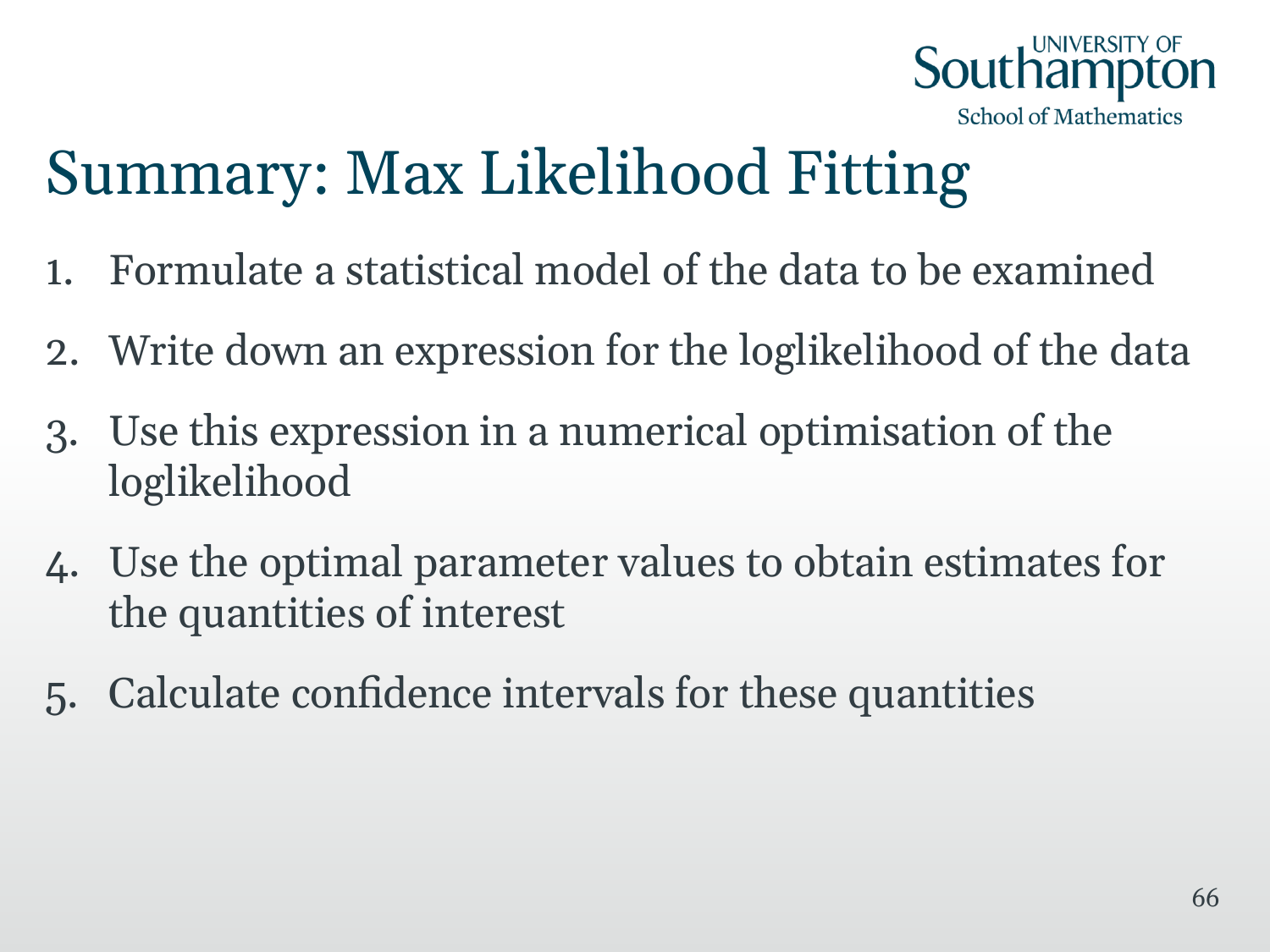

# Summary: Max Likelihood Fitting
Formulate a statistical model of the data to be examined
Write down an expression for the loglikelihood of the data
Use this expression in a numerical optimisation of the loglikelihood
Use the optimal parameter values to obtain estimates for the quantities of interest
Calculate confidence intervals for these quantities
66